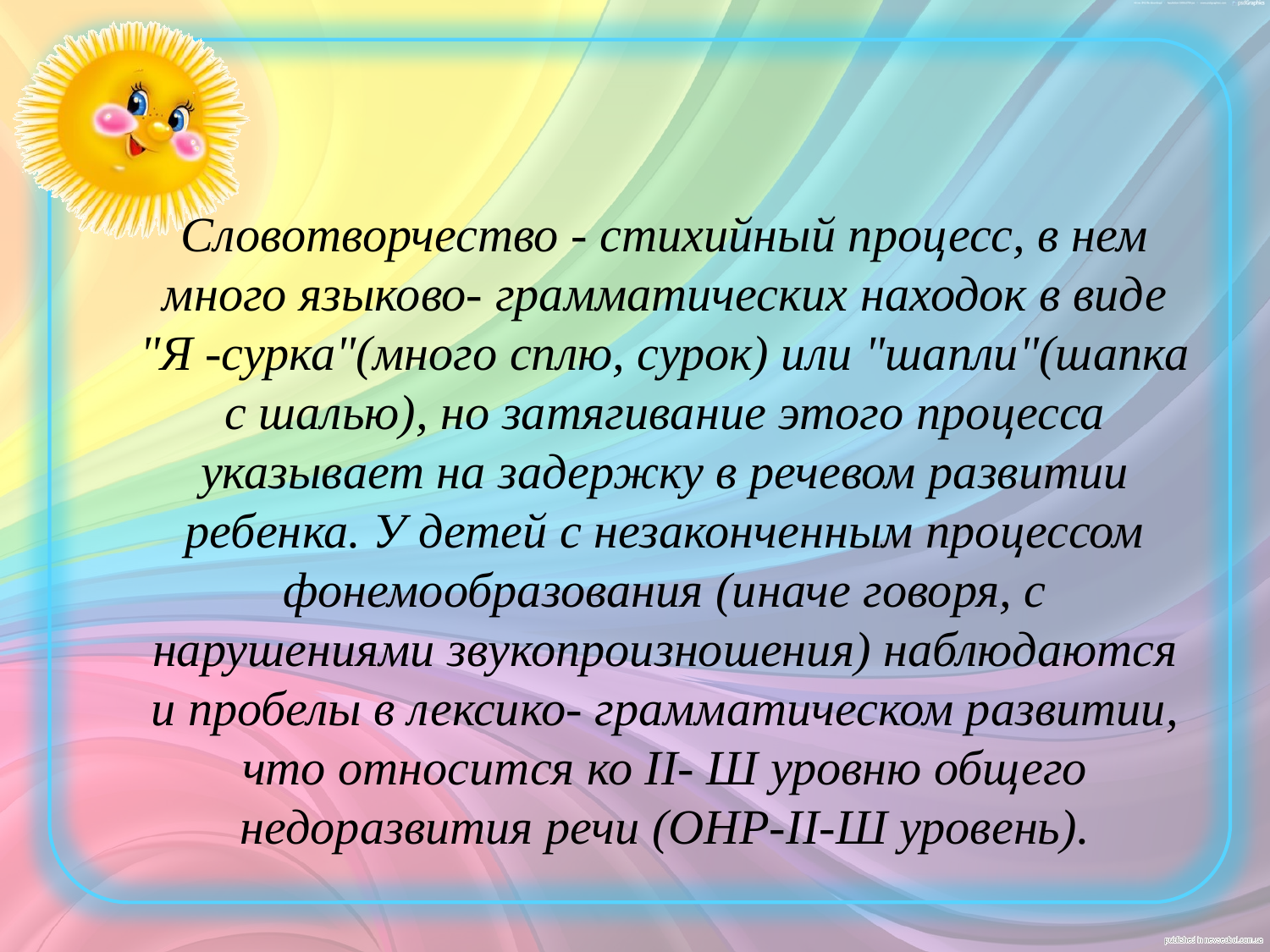

# Словотворчество - стихийный процесс, в нем много языково- грамматических находок в виде "Я -сурка"(много сплю, сурок) или "шапли"(шапка с шалью), но затягивание этого процесса указывает на задержку в речевом развитии ребенка. У детей с незаконченным процессом фонемообразования (иначе говоря, с нарушениями звукопроизношения) наблюдаются и пробелы в лексико- грамматическом развитии, что относится ко II- Ш уровню общего недоразвития речи (ОНР-II-Ш уровень).